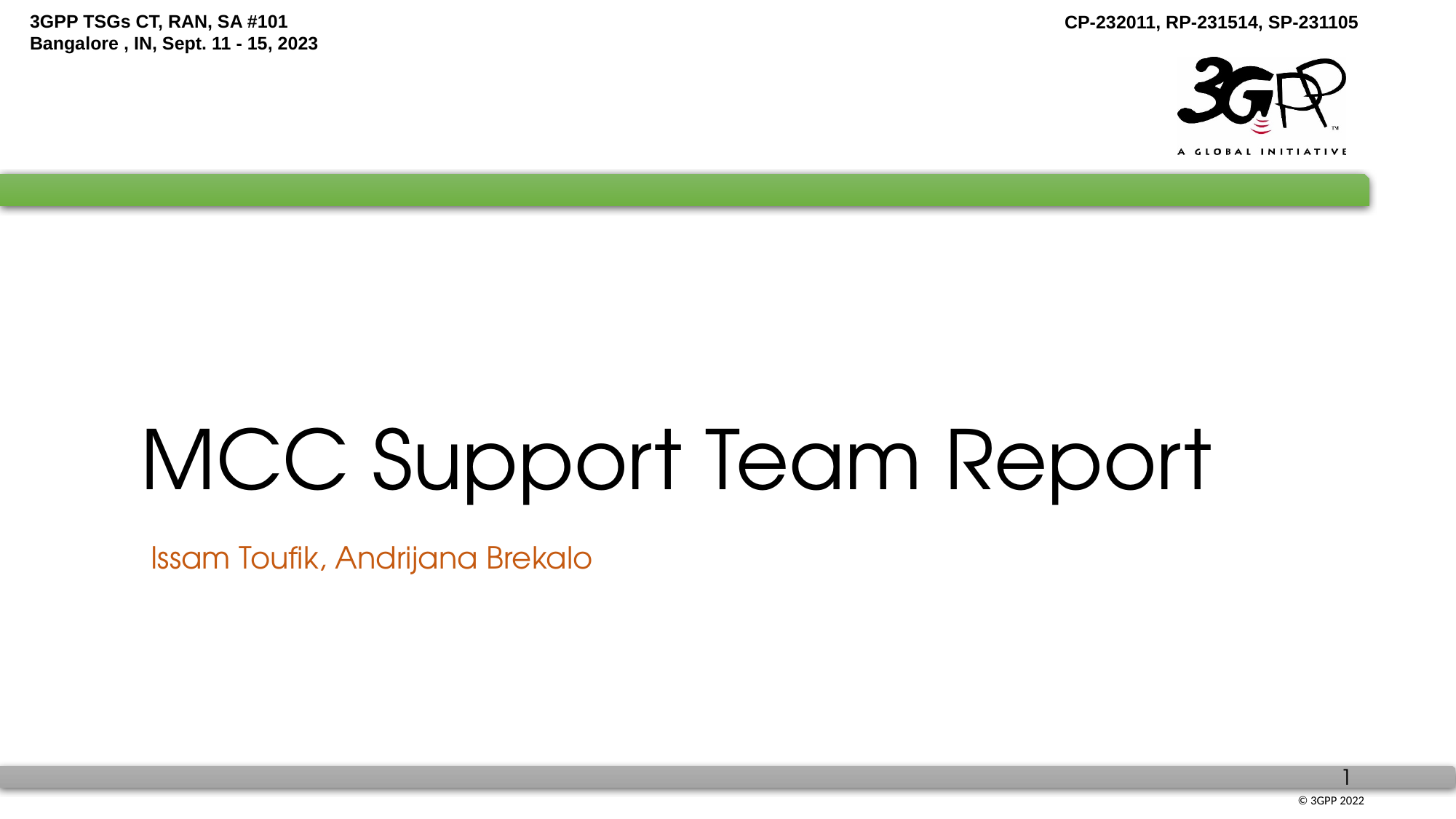

# MCC Support Team Report
Issam Toufik, Andrijana Brekalo